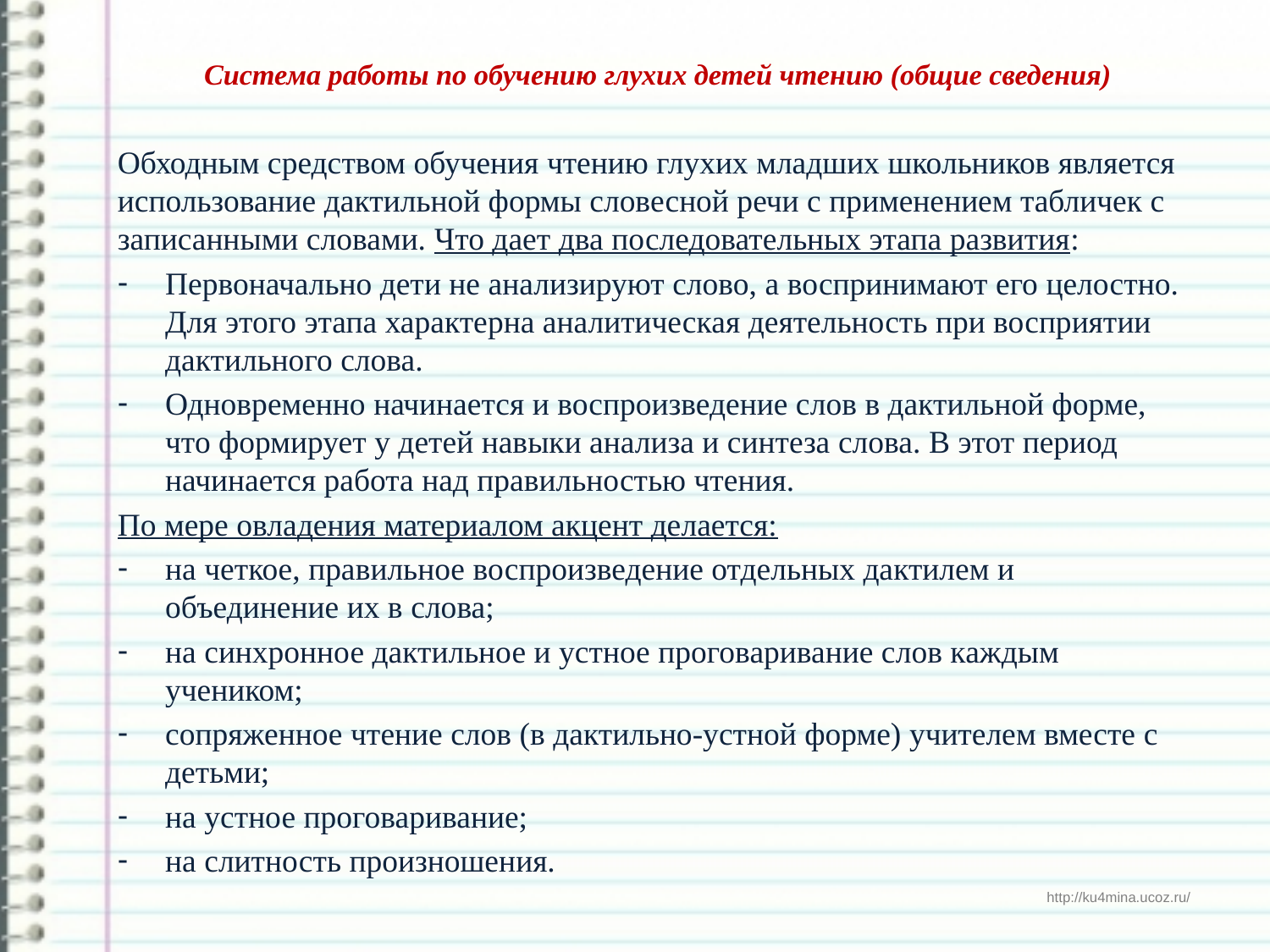

# Система работы по обучению глухих детей чтению (общие сведения)
Обходным средством обучения чтению глухих младших школьников является использование дактильной формы словесной речи с применением табличек с записанными словами. Что дает два последовательных этапа развития:
Первоначально дети не анализируют слово, а воспринимают его целостно. Для этого этапа характерна аналитическая деятельность при восприятии дактильного слова.
Одновременно начинается и воспроизведение слов в дактильной форме, что формирует у детей навыки анализа и синтеза слова. В этот период начинается работа над правильностью чтения.
По мере овладения материалом акцент делается:
на четкое, правильное воспроизведение отдельных дактилем и объединение их в слова;
на синхронное дактильное и устное проговаривание слов каждым учеником;
сопряженное чтение слов (в дактильно-устной форме) учителем вместе с детьми;
на устное проговаривание;
на слитность произношения.